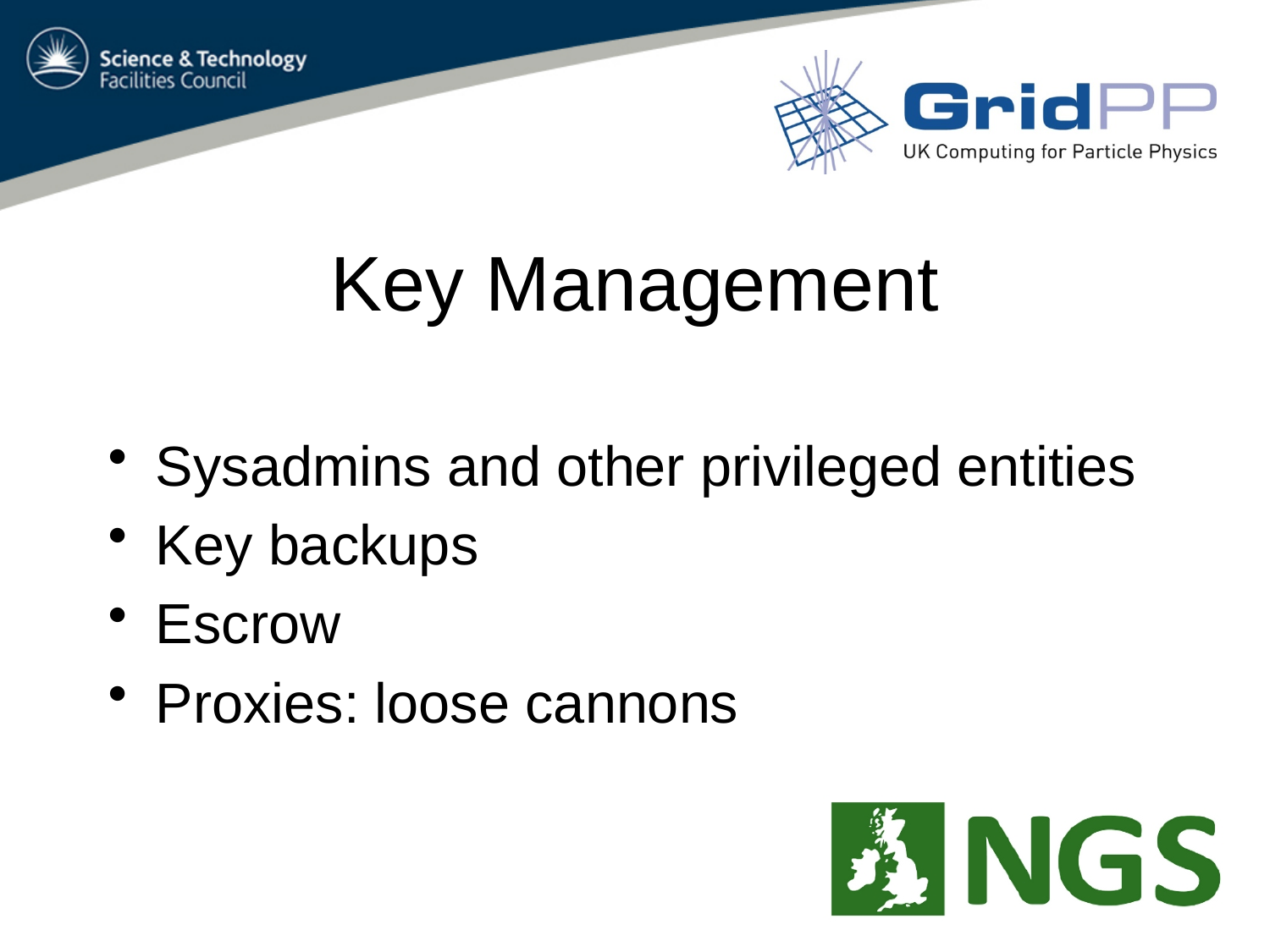

# Key Management
Sysadmins and other privileged entities
Key backups
Escrow
Proxies: loose cannons